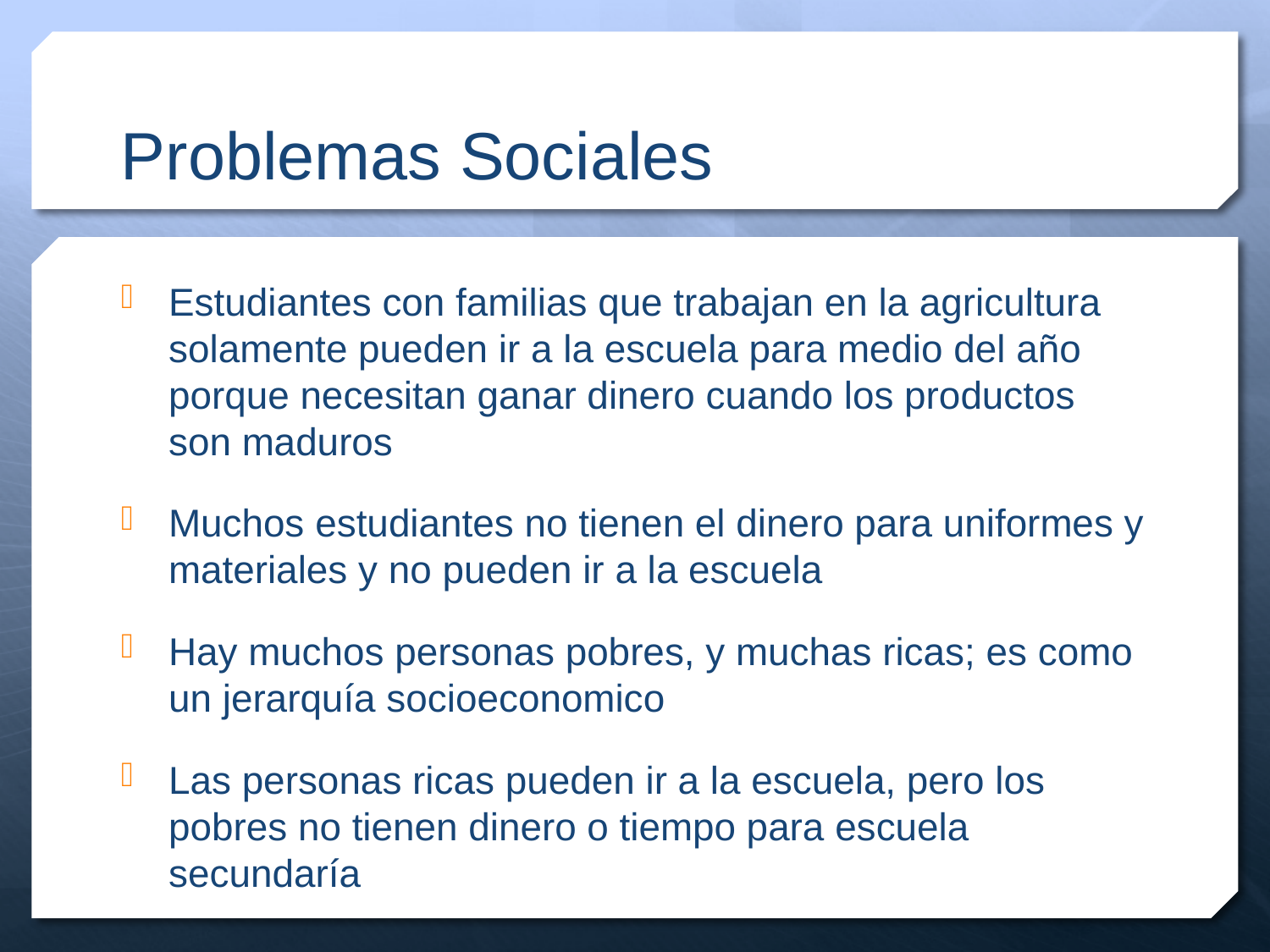

# Problemas Sociales
Estudiantes con familias que trabajan en la agricultura solamente pueden ir a la escuela para medio del año porque necesitan ganar dinero cuando los productos son maduros
Muchos estudiantes no tienen el dinero para uniformes y materiales y no pueden ir a la escuela
Hay muchos personas pobres, y muchas ricas; es como un jerarquía socioeconomico
Las personas ricas pueden ir a la escuela, pero los pobres no tienen dinero o tiempo para escuela secundaría